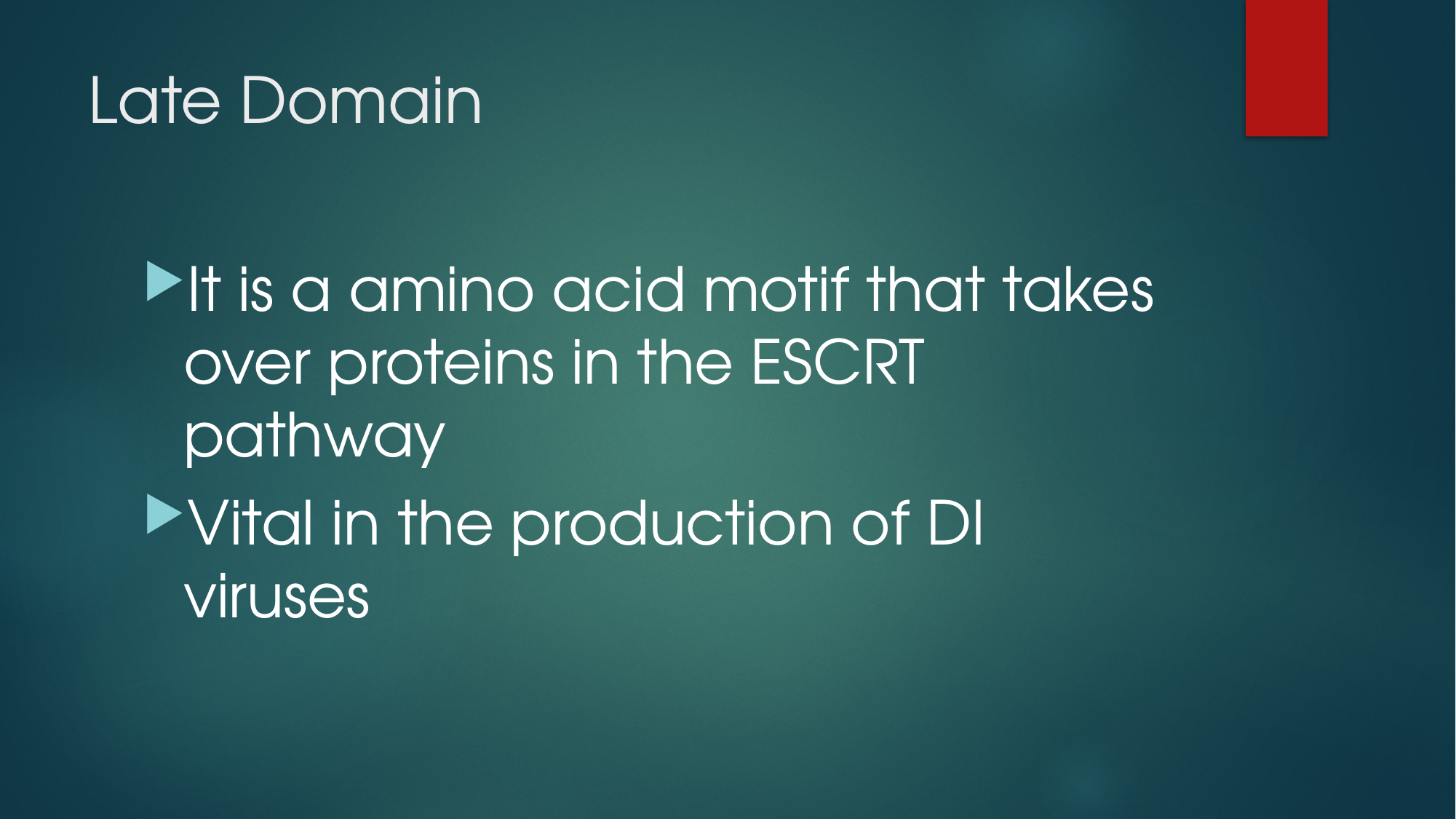

# Late Domain
It is a amino acid motif that takes over proteins in the ESCRT pathway
Vital in the production of DI viruses